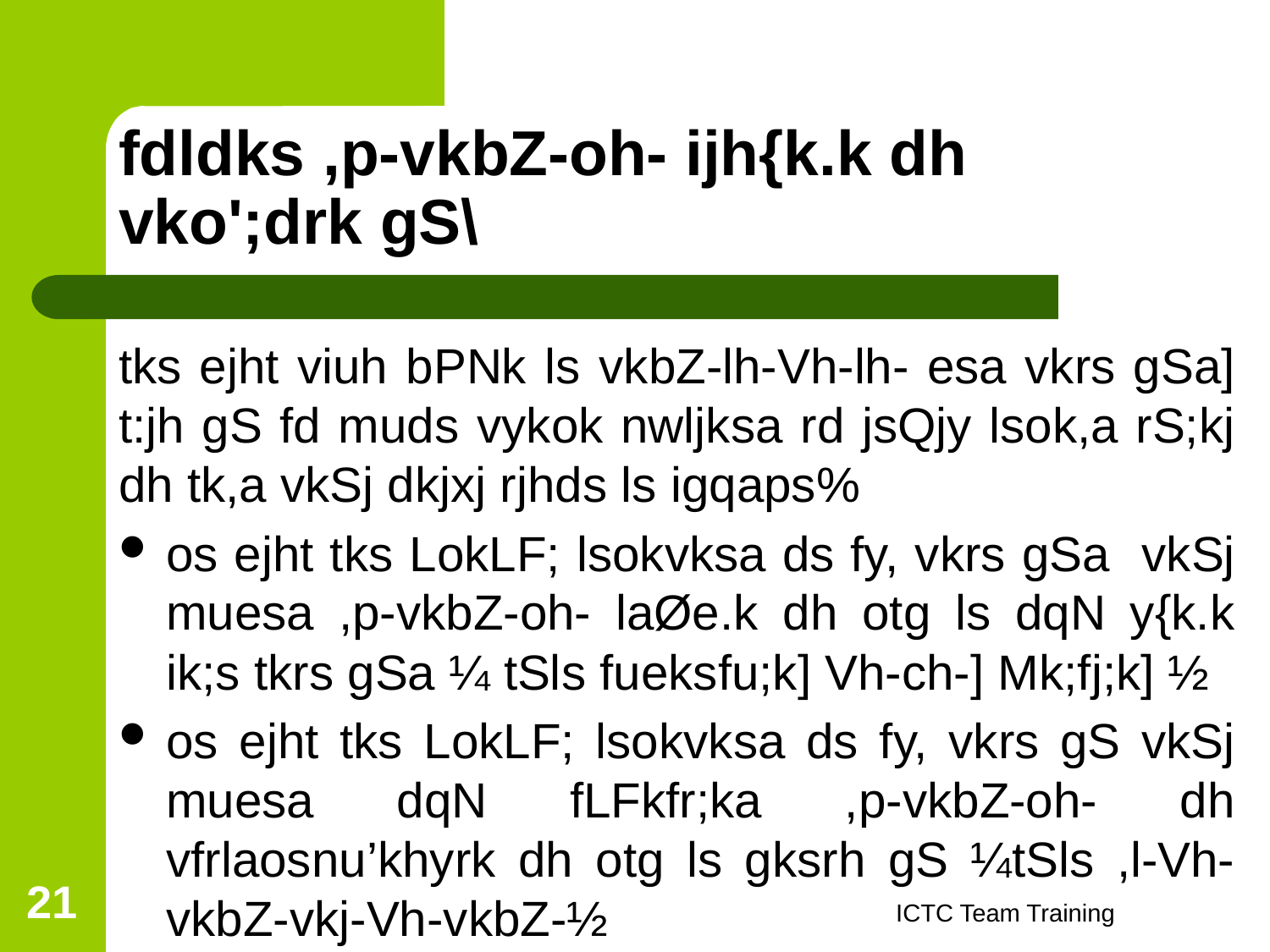

# fdldks ,p-vkbZ-oh- ijh{k.k dh vko';drk gS\
tks ejht viuh bPNk ls vkbZ-lh-Vh-lh- esa vkrs gSa] t:jh gS fd muds vykok nwljksa rd jsQjy lsok,a rS;kj dh tk,a vkSj dkjxj rjhds ls igqaps%
os ejht tks LokLF; lsokvksa ds fy, vkrs gSa  vkSj muesa ,p-vkbZ-oh- laØe.k dh otg ls dqN y{k.k ik;s tkrs gSa ¼ tSls fueksfu;k] Vh-ch-] Mk;fj;k] ½
os ejht tks LokLF; lsokvksa ds fy, vkrs gS vkSj muesa dqN fLFkfr;ka ,p-vkbZ-oh- dh vfrlaosnu’khyrk dh otg ls gksrh gS ¼tSls ,l-Vh-vkbZ-vkj-Vh-vkbZ-½
izlo iwoZ fDyfud vkus okyh efgyk,a ;k izlo ds fy, LokLF; dsUnz vkus okyh efgyk,sa A
21
ICTC Team Training